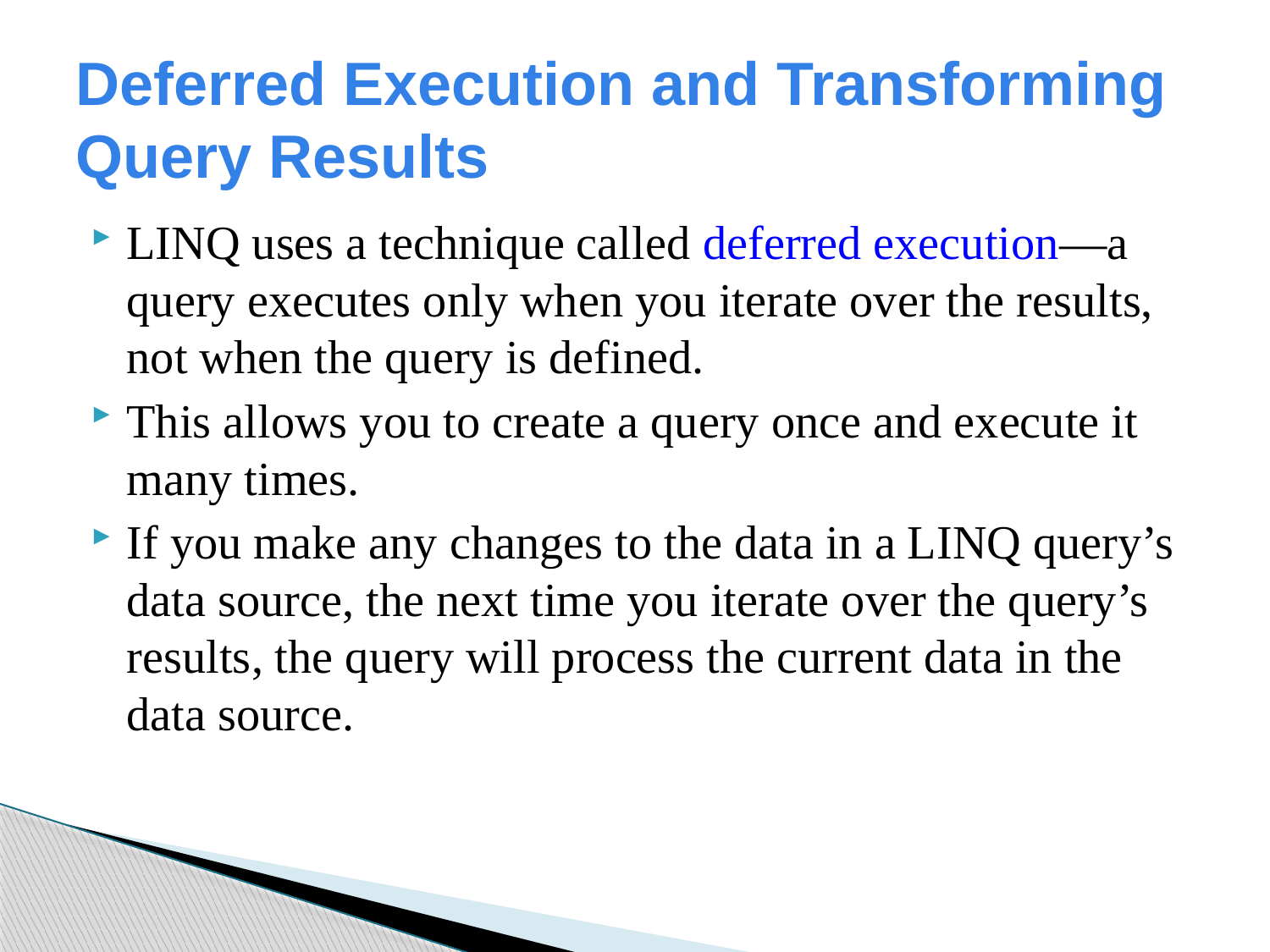

# Deferred Execution and Transforming Query Results
LINQ uses a technique called deferred execution—a query executes only when you iterate over the results, not when the query is defined.
This allows you to create a query once and execute it many times.
If you make any changes to the data in a LINQ query’s data source, the next time you iterate over the query’s results, the query will process the current data in the data source.